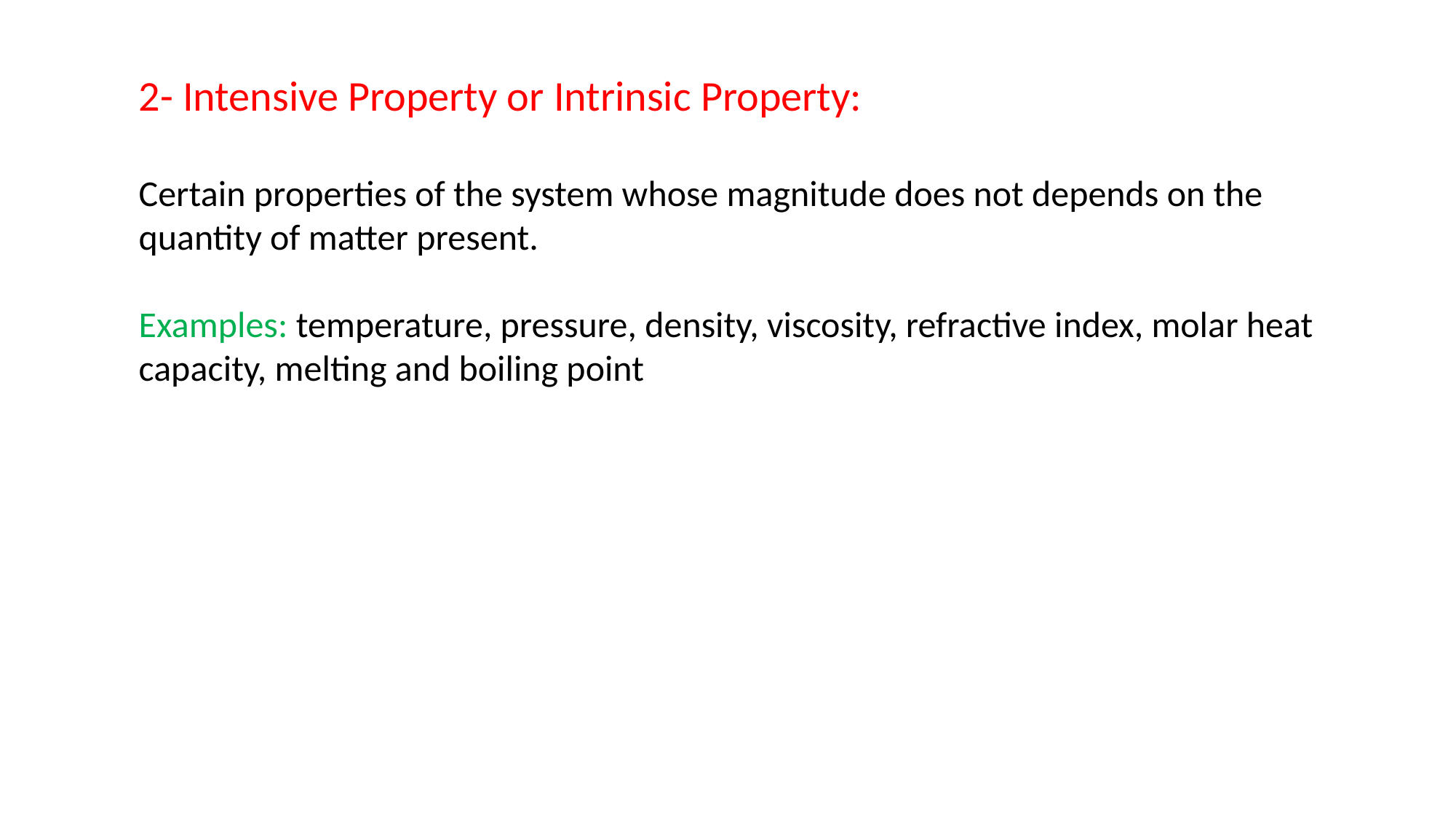

2- Intensive Property or Intrinsic Property:

Certain properties of the system whose magnitude does not depends on the quantity of matter present.

Examples: temperature, pressure, density, viscosity, refractive index, molar heat capacity, melting and boiling point